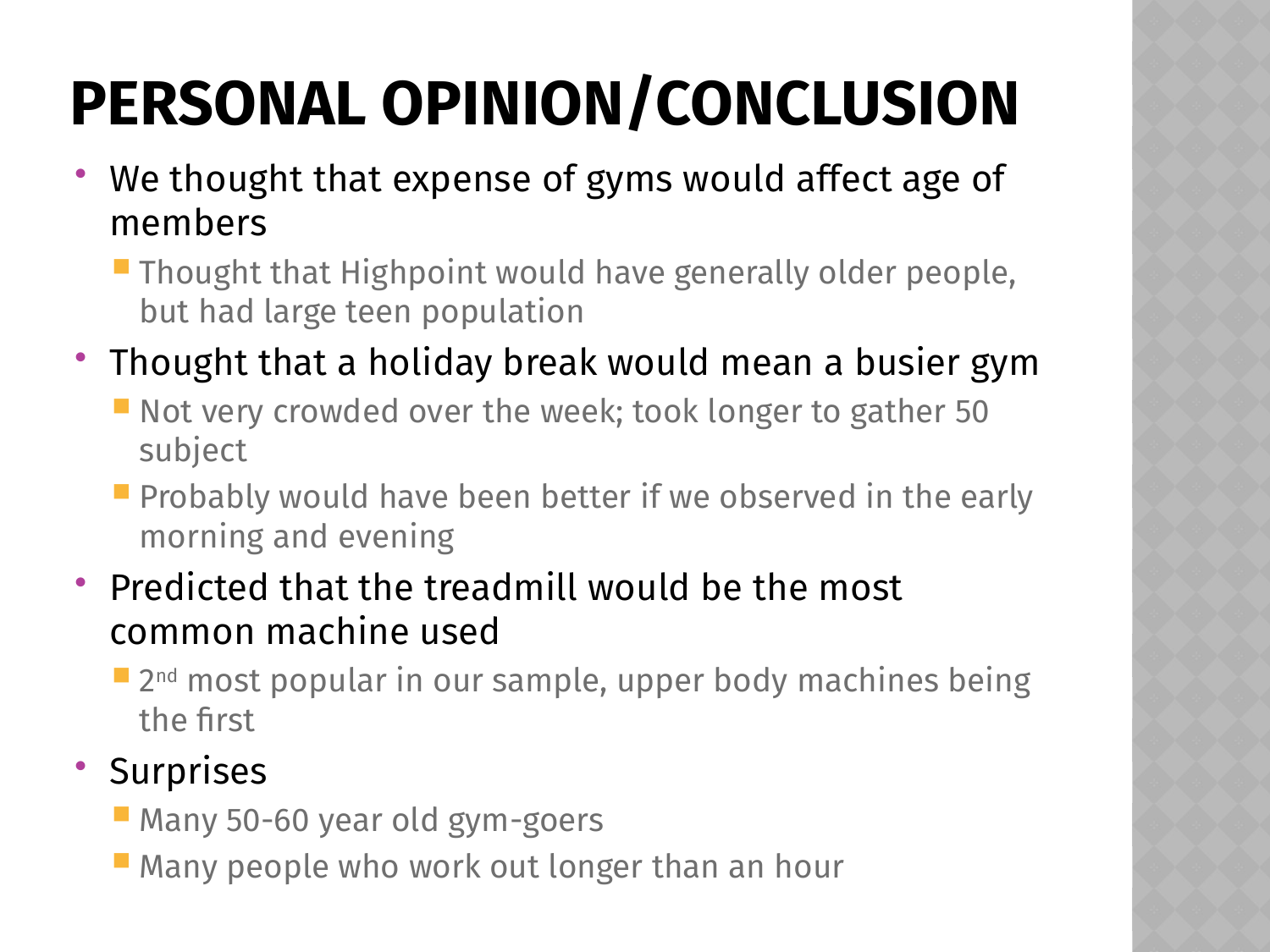

# Personal opinion/conclusion
We thought that expense of gyms would affect age of members
Thought that Highpoint would have generally older people, but had large teen population
Thought that a holiday break would mean a busier gym
Not very crowded over the week; took longer to gather 50 subject
Probably would have been better if we observed in the early morning and evening
Predicted that the treadmill would be the most common machine used
2nd most popular in our sample, upper body machines being the first
Surprises
Many 50-60 year old gym-goers
Many people who work out longer than an hour